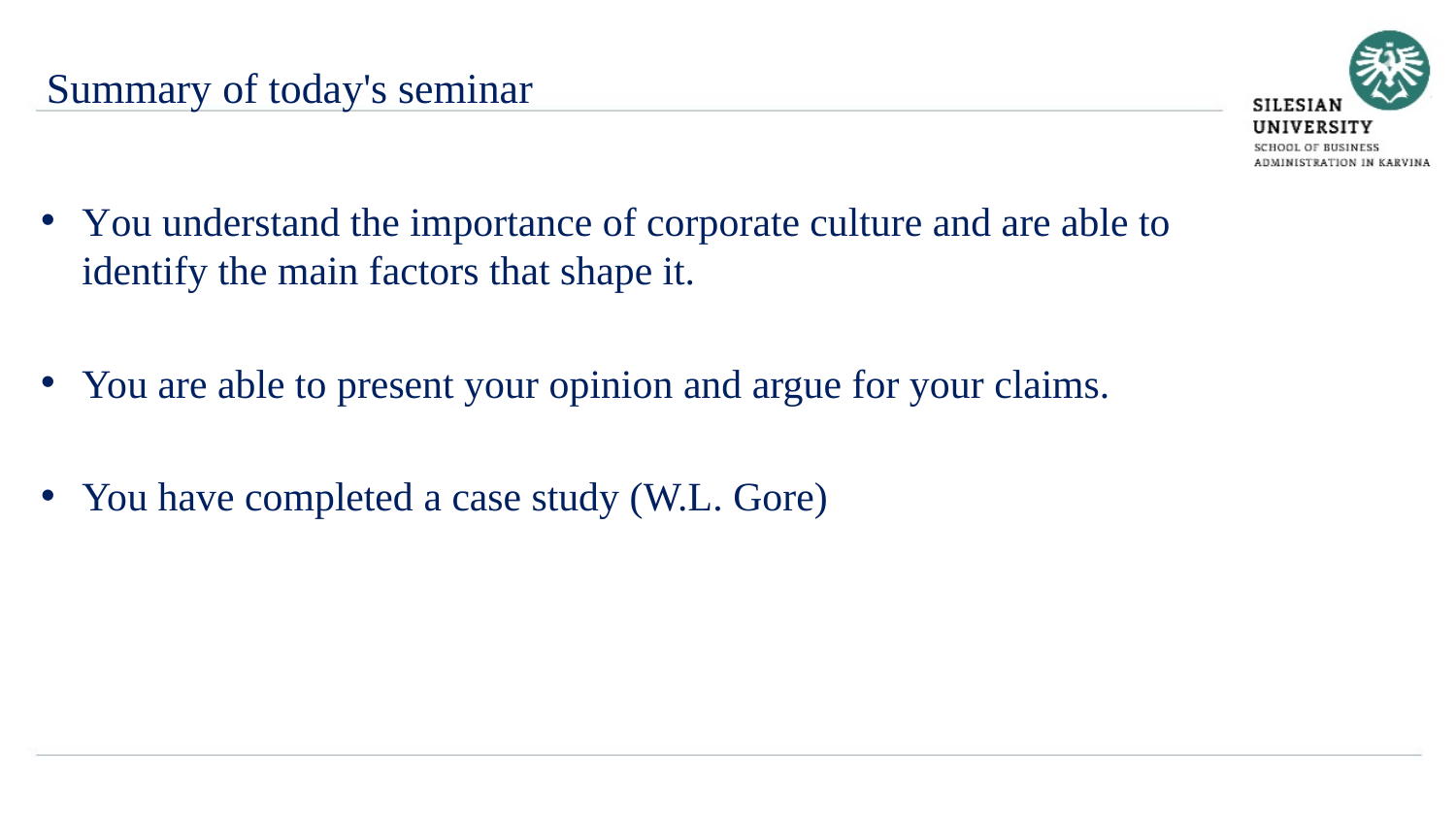

Summary of today's seminar
You understand the importance of corporate culture and are able to identify the main factors that shape it.

You are able to present your opinion and argue for your claims.

You have completed a case study (W.L. Gore)